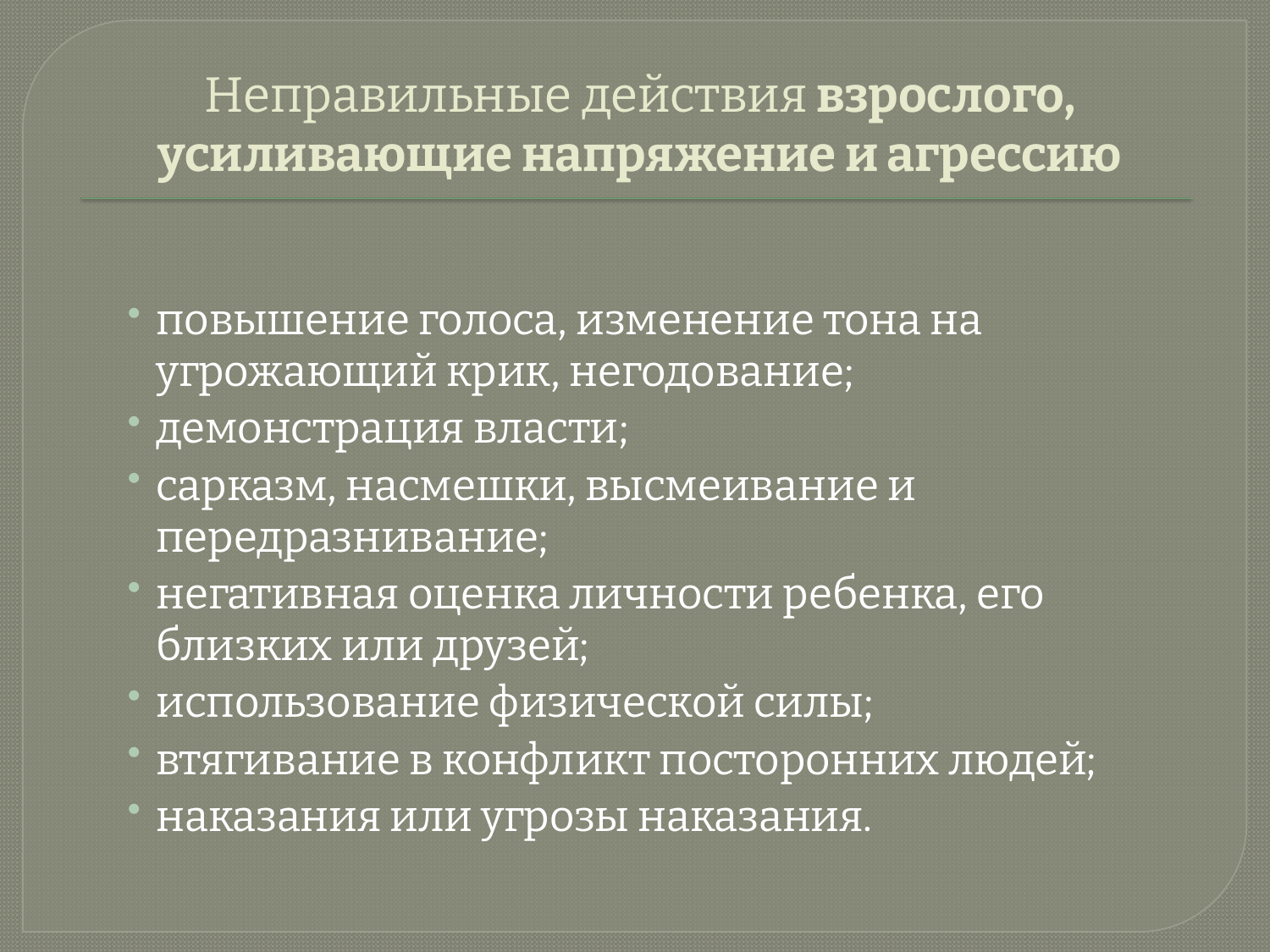

# Неправильные действия взрослого, усиливающие напряжение и агрессию

повышение голоса, изменение тона на угрожающий крик, негодование;
демонстрация власти;
сарказм, насмешки, высмеивание и передразнивание;
негативная оценка личности ребенка, его близких или друзей;
использование физической силы;
втягивание в конфликт посторонних людей;
наказания или угрозы наказания.